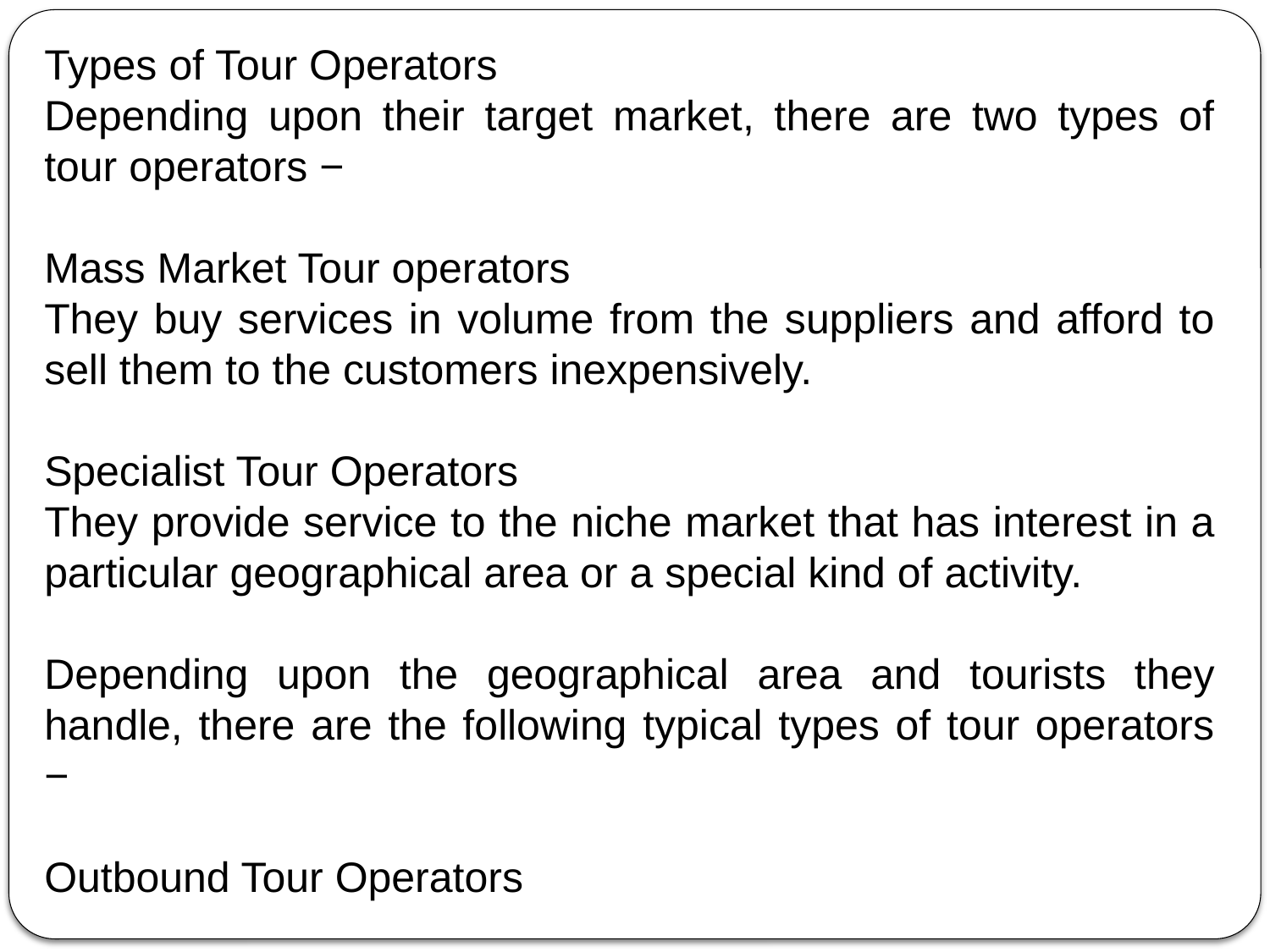

Types of Tour Operators
Depending upon their target market, there are two types of tour operators −

Mass Market Tour operators
They buy services in volume from the suppliers and afford to sell them to the customers inexpensively.

Specialist Tour Operators
They provide service to the niche market that has interest in a particular geographical area or a special kind of activity.

Depending upon the geographical area and tourists they handle, there are the following typical types of tour operators −

Outbound Tour Operators